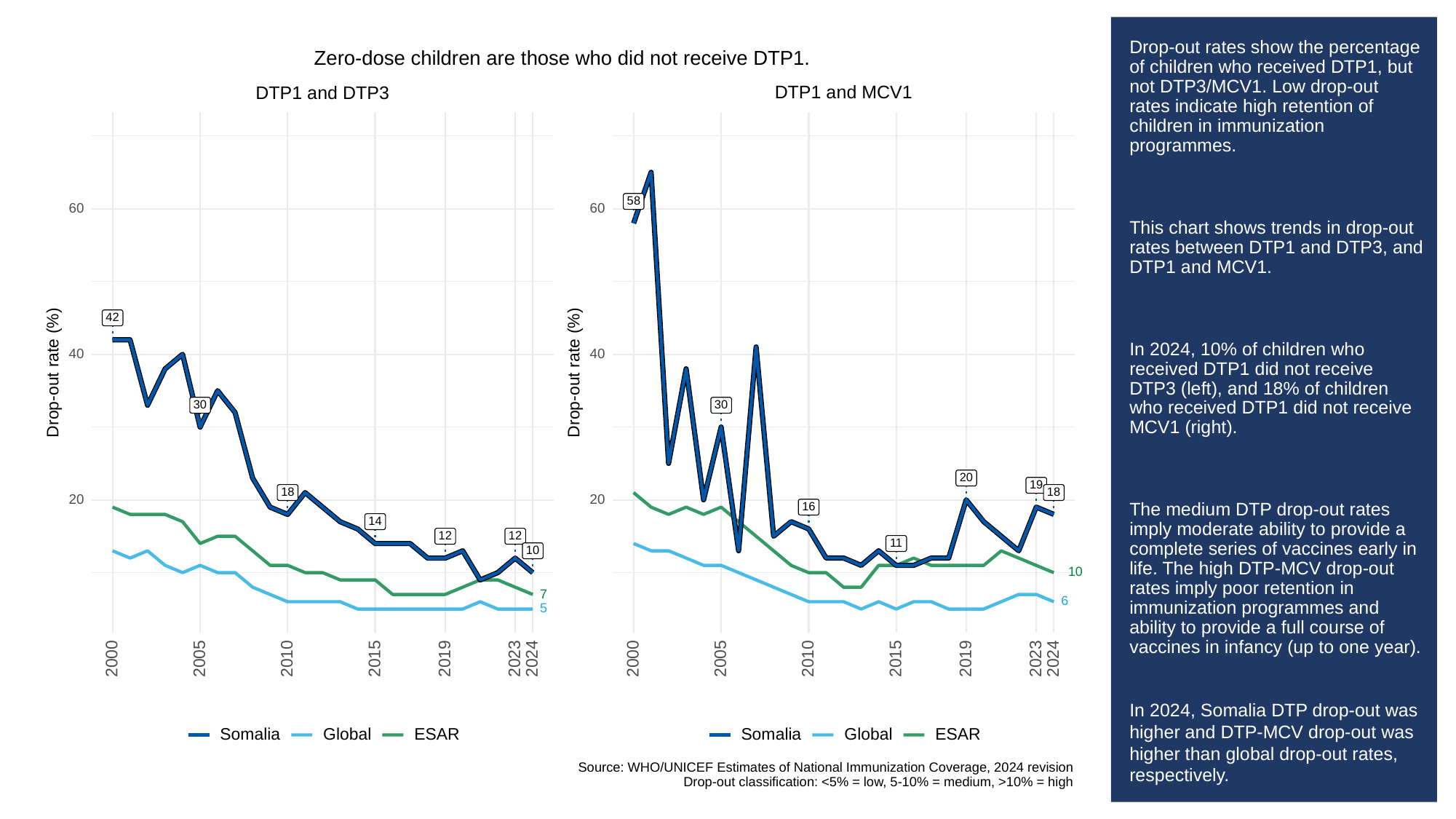

# Drop-out rates show the percentage of children who received DTP1, but not DTP3/MCV1. Low drop-out rates indicate high retention of children in immunization programmes.

This chart shows trends in drop-out rates between DTP1 and DTP3, and DTP1 and MCV1.

In 2024, 10% of children who received DTP1 did not receive DTP3 (left), and 18% of children who received DTP1 did not receive MCV1 (right).

The medium DTP drop-out rates imply moderate ability to provide a complete series of vaccines early in life. The high DTP-MCV drop-out rates imply poor retention in immunization programmes and ability to provide a full course of vaccines in infancy (up to one year).

In 2024, Somalia DTP drop-out was higher and DTP-MCV drop-out was higher than global drop-out rates, respectively.

Zero-dose children are those who did not receive DTP1.
DTP1 and MCV1
DTP1 and DTP3

58

60
60

42

40
40

Drop-out rate (%)
Drop-out rate (%)

30
30

20

19

18
18

20
20

16

14

12
12

11

10

10

7
6
5
2023
2023
2000
2005
2010
2015
2019
2024
2000
2005
2010
2015
2019
2024
Somalia
Global
ESAR
Somalia
Global
ESAR

Source: WHO/UNICEF Estimates of National Immunization Coverage, 2024 revision
Drop-out classification: <5% = low, 5-10% = medium, >10% = high